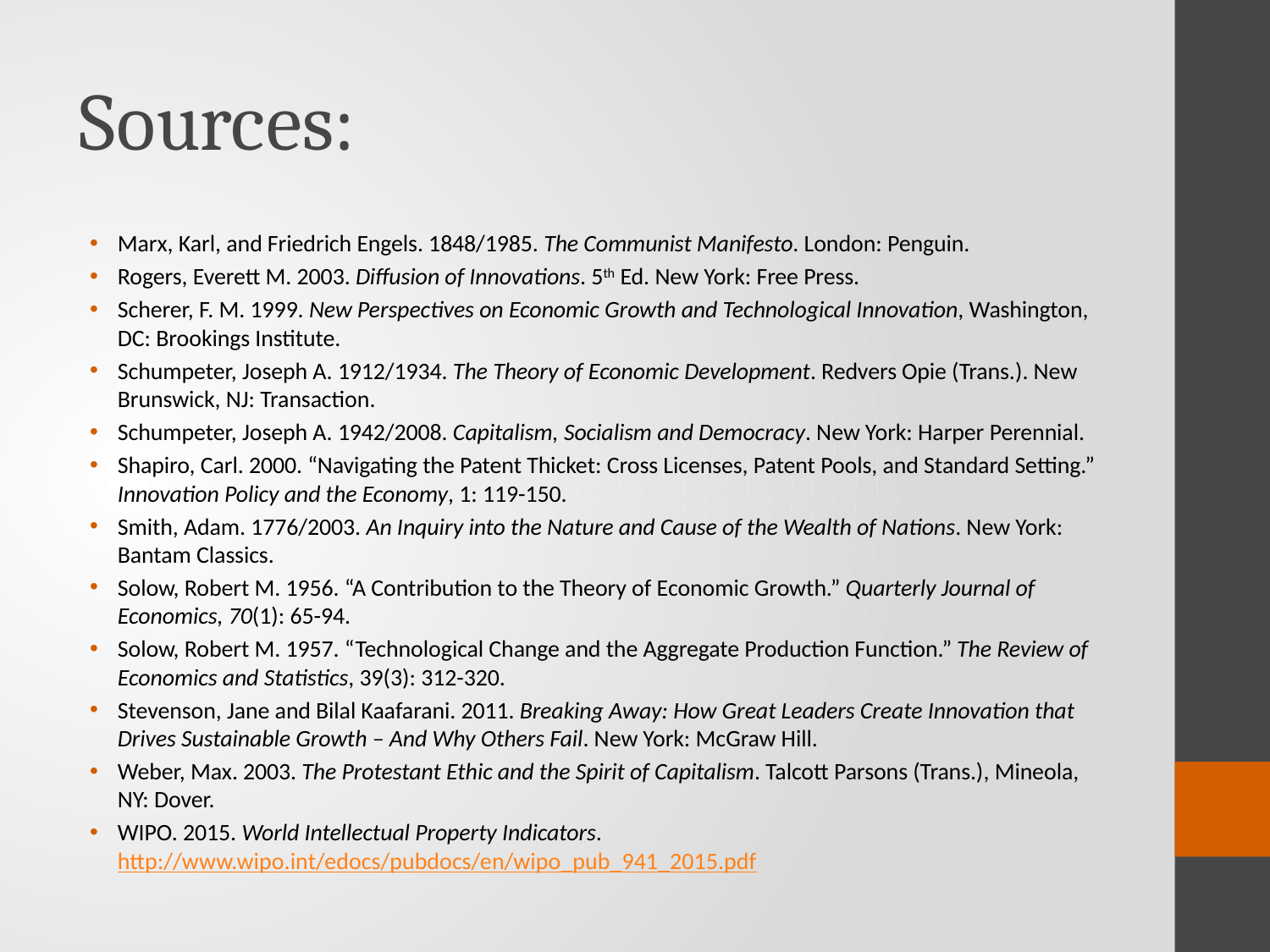

# Sources:
Marx, Karl, and Friedrich Engels. 1848/1985. The Communist Manifesto. London: Penguin.
Rogers, Everett M. 2003. Diffusion of Innovations. 5th Ed. New York: Free Press.
Scherer, F. M. 1999. New Perspectives on Economic Growth and Technological Innovation, Washington, DC: Brookings Institute.
Schumpeter, Joseph A. 1912/1934. The Theory of Economic Development. Redvers Opie (Trans.). New Brunswick, NJ: Transaction.
Schumpeter, Joseph A. 1942/2008. Capitalism, Socialism and Democracy. New York: Harper Perennial.
Shapiro, Carl. 2000. “Navigating the Patent Thicket: Cross Licenses, Patent Pools, and Standard Setting.” Innovation Policy and the Economy, 1: 119-150.
Smith, Adam. 1776/2003. An Inquiry into the Nature and Cause of the Wealth of Nations. New York: Bantam Classics.
Solow, Robert M. 1956. “A Contribution to the Theory of Economic Growth.” Quarterly Journal of Economics, 70(1): 65-94.
Solow, Robert M. 1957. “Technological Change and the Aggregate Production Function.” The Review of Economics and Statistics, 39(3): 312-320.
Stevenson, Jane and Bilal Kaafarani. 2011. Breaking Away: How Great Leaders Create Innovation that Drives Sustainable Growth – And Why Others Fail. New York: McGraw Hill.
Weber, Max. 2003. The Protestant Ethic and the Spirit of Capitalism. Talcott Parsons (Trans.), Mineola, NY: Dover.
WIPO. 2015. World Intellectual Property Indicators. http://www.wipo.int/edocs/pubdocs/en/wipo_pub_941_2015.pdf